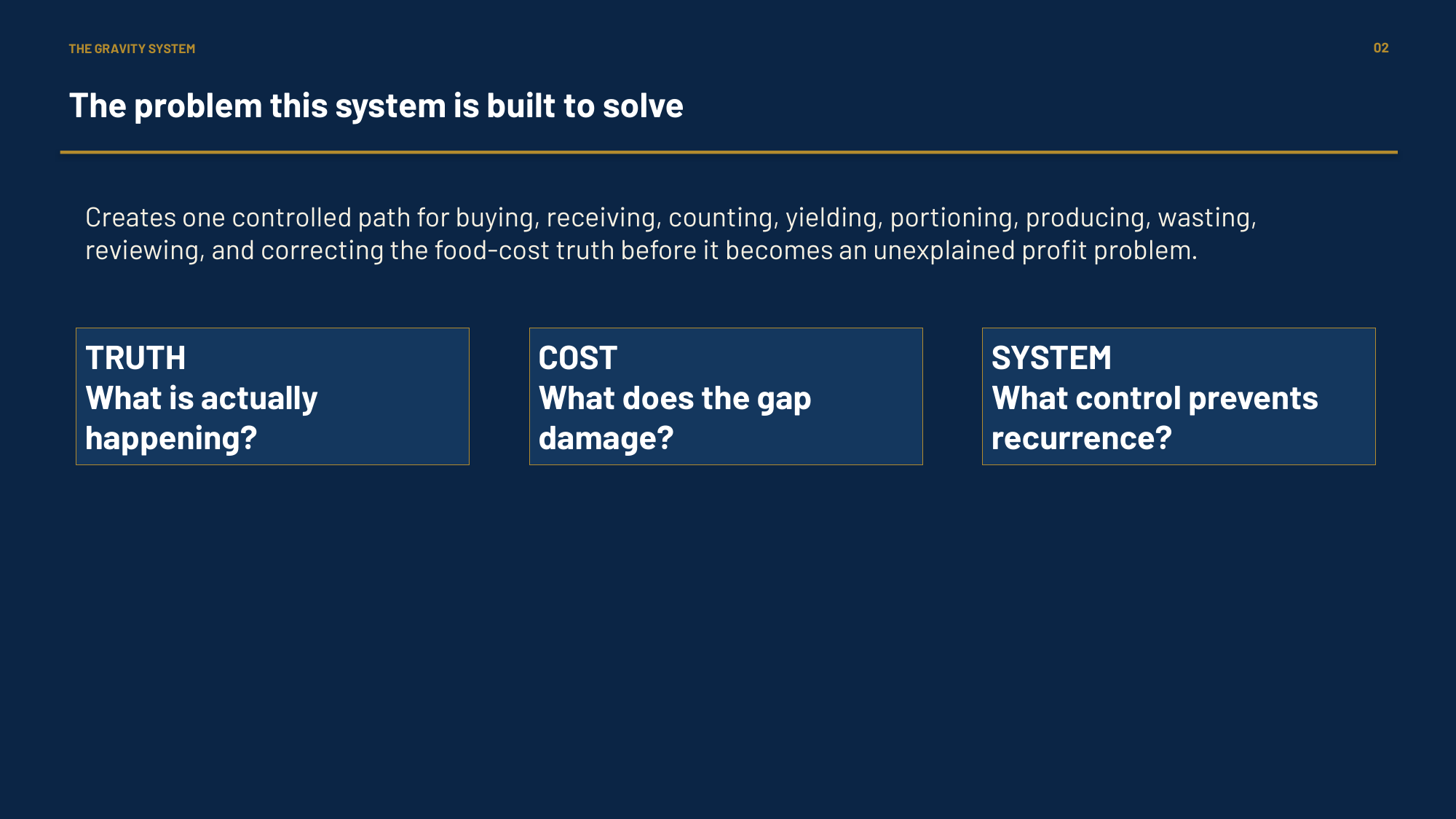

02
THE GRAVITY SYSTEM
The problem this system is built to solve

Creates one controlled path for buying, receiving, counting, yielding, portioning, producing, wasting, reviewing, and correcting the food-cost truth before it becomes an unexplained profit problem.
TRUTH
What is actually happening?
COST
What does the gap damage?
SYSTEM
What control prevents recurrence?